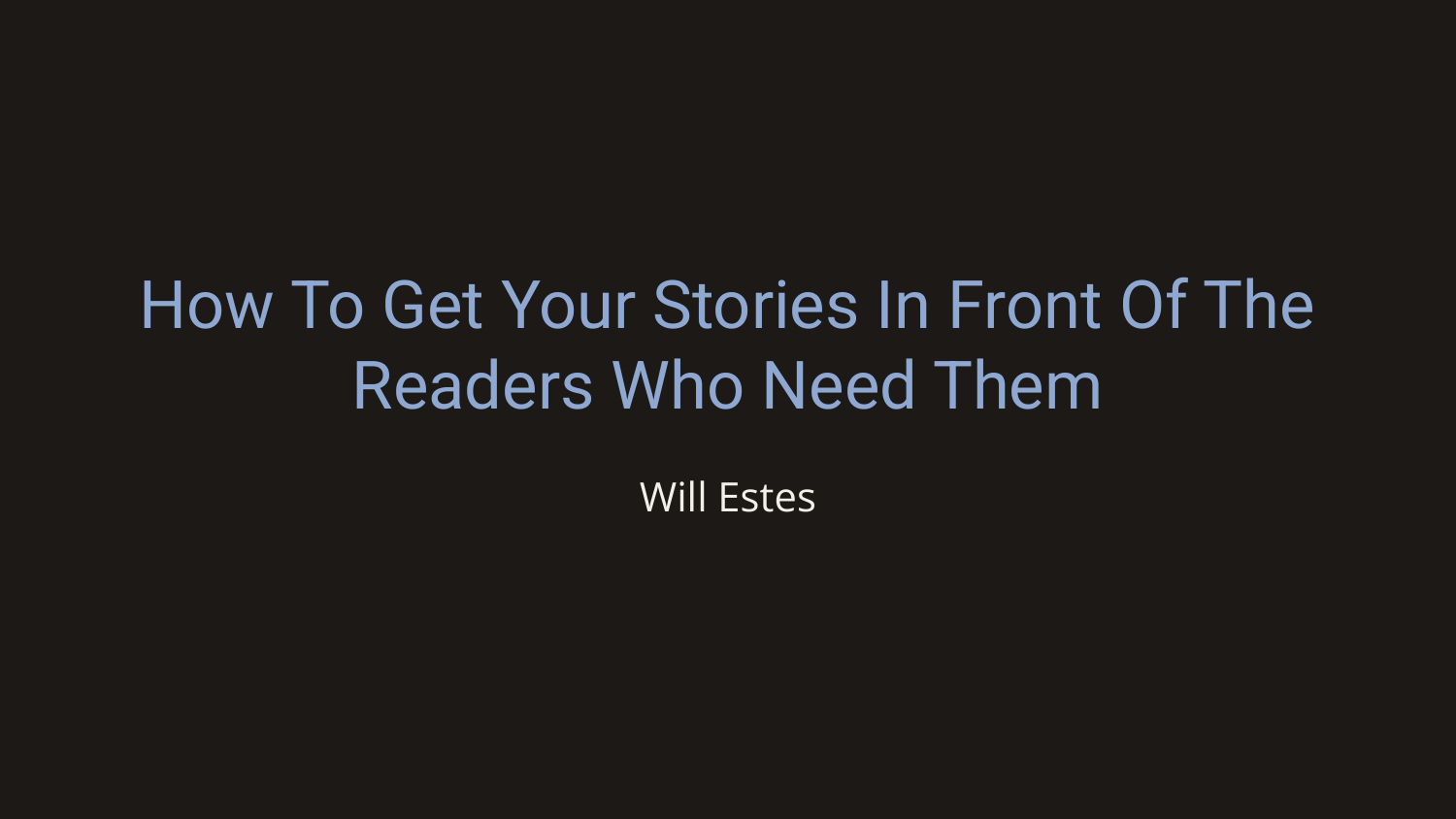

# How To Get Your Stories In Front Of The Readers Who Need Them
Will Estes